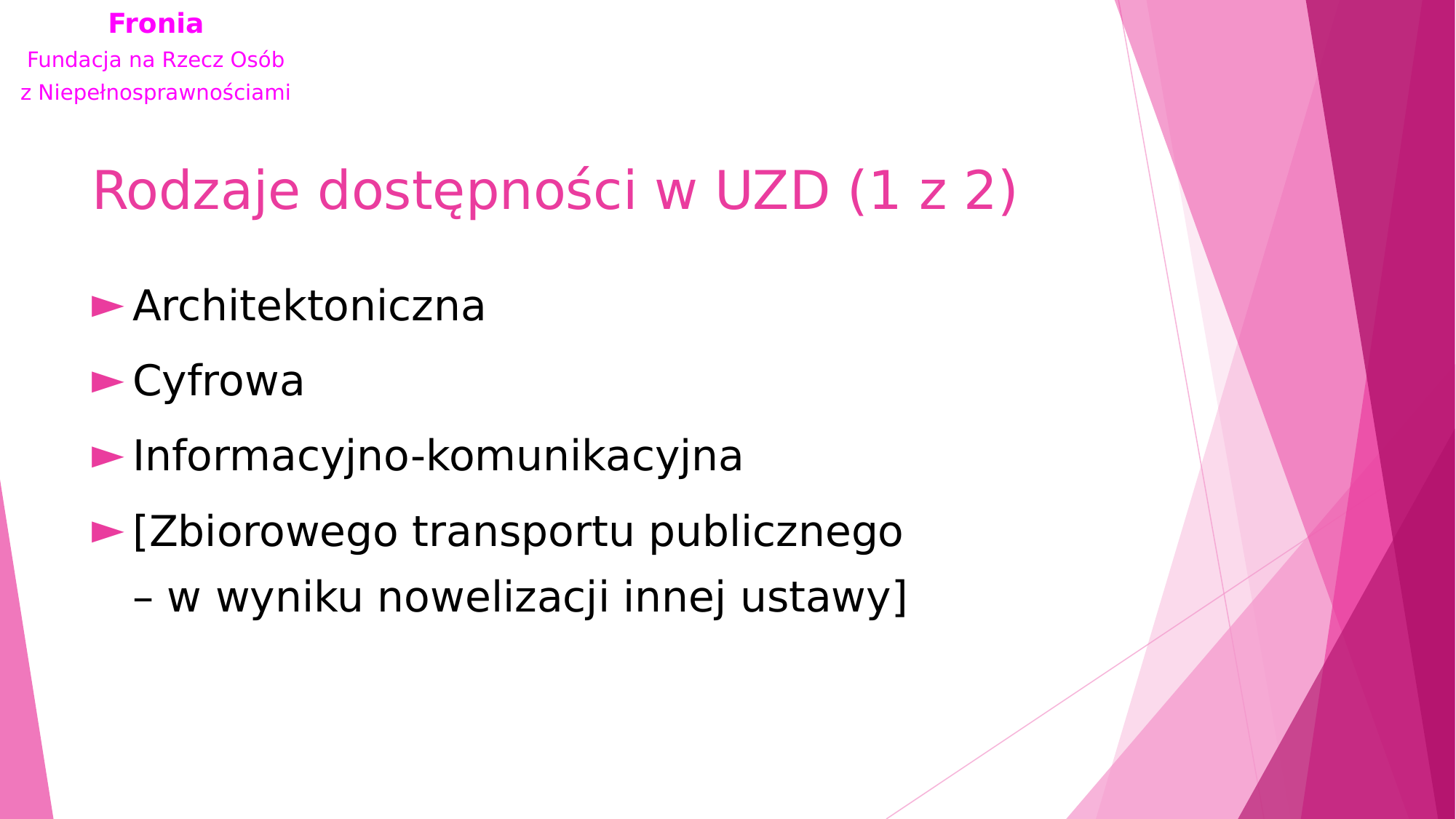

# Rodzaje dostępności w UZD (1 z 2)
Architektoniczna
Cyfrowa
Informacyjno-komunikacyjna
[Zbiorowego transportu publicznego
– w wyniku nowelizacji innej ustawy]